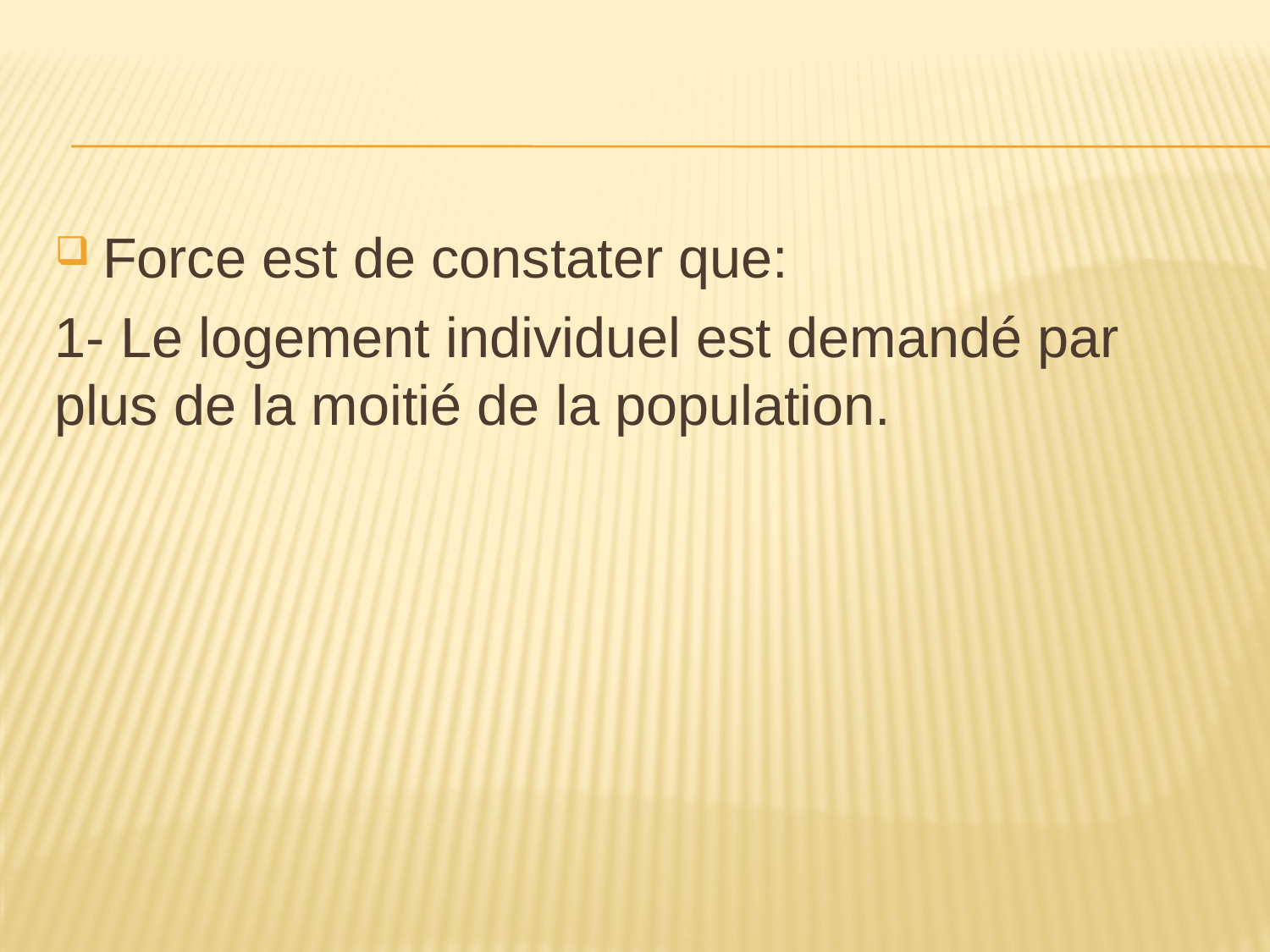

#
Force est de constater que:
1- Le logement individuel est demandé par plus de la moitié de la population.